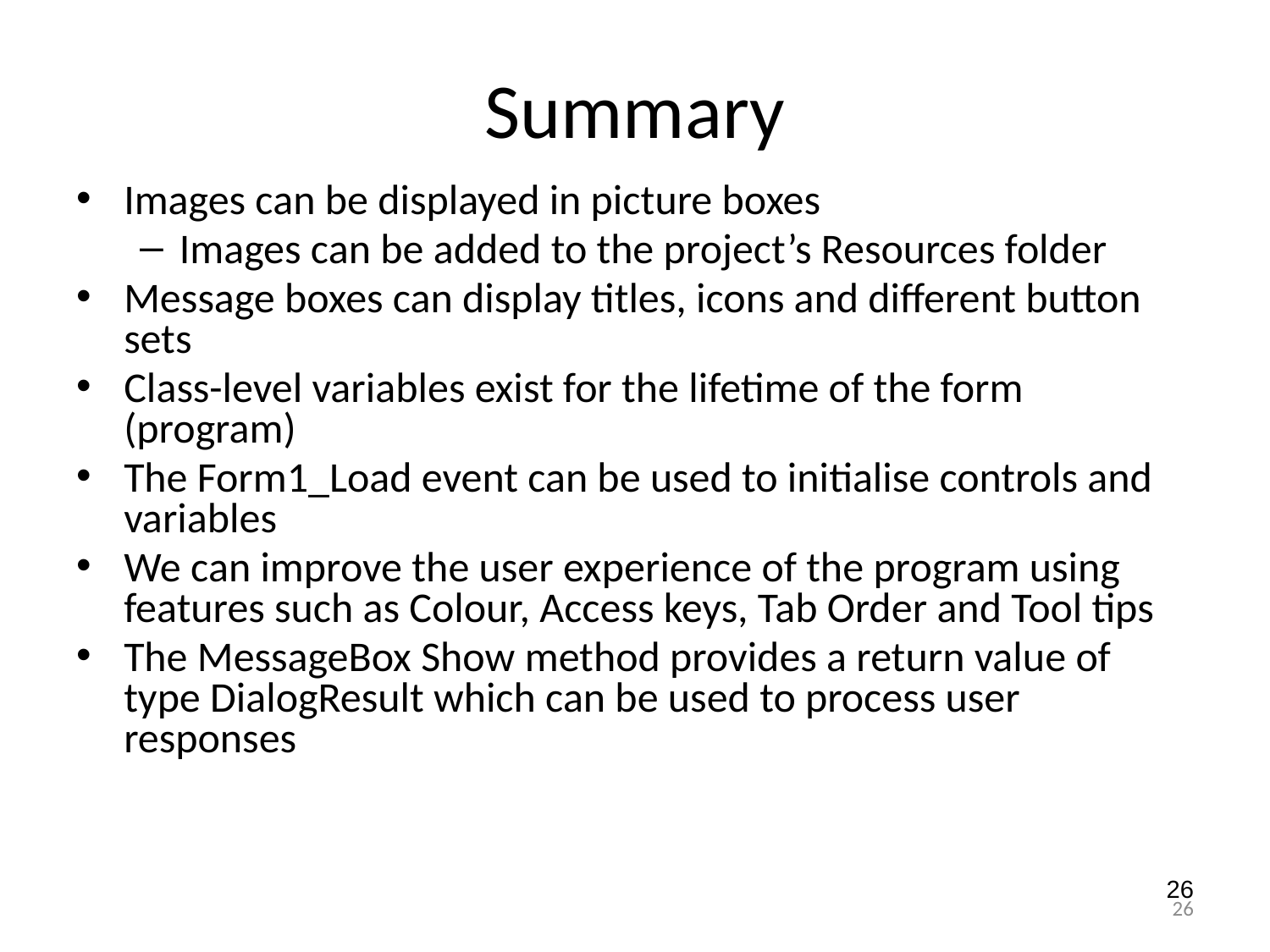

# Summary
Images can be displayed in picture boxes
Images can be added to the project’s Resources folder
Message boxes can display titles, icons and different button sets
Class-level variables exist for the lifetime of the form (program)
The Form1_Load event can be used to initialise controls and variables
We can improve the user experience of the program using features such as Colour, Access keys, Tab Order and Tool tips
The MessageBox Show method provides a return value of type DialogResult which can be used to process user responses

26
26